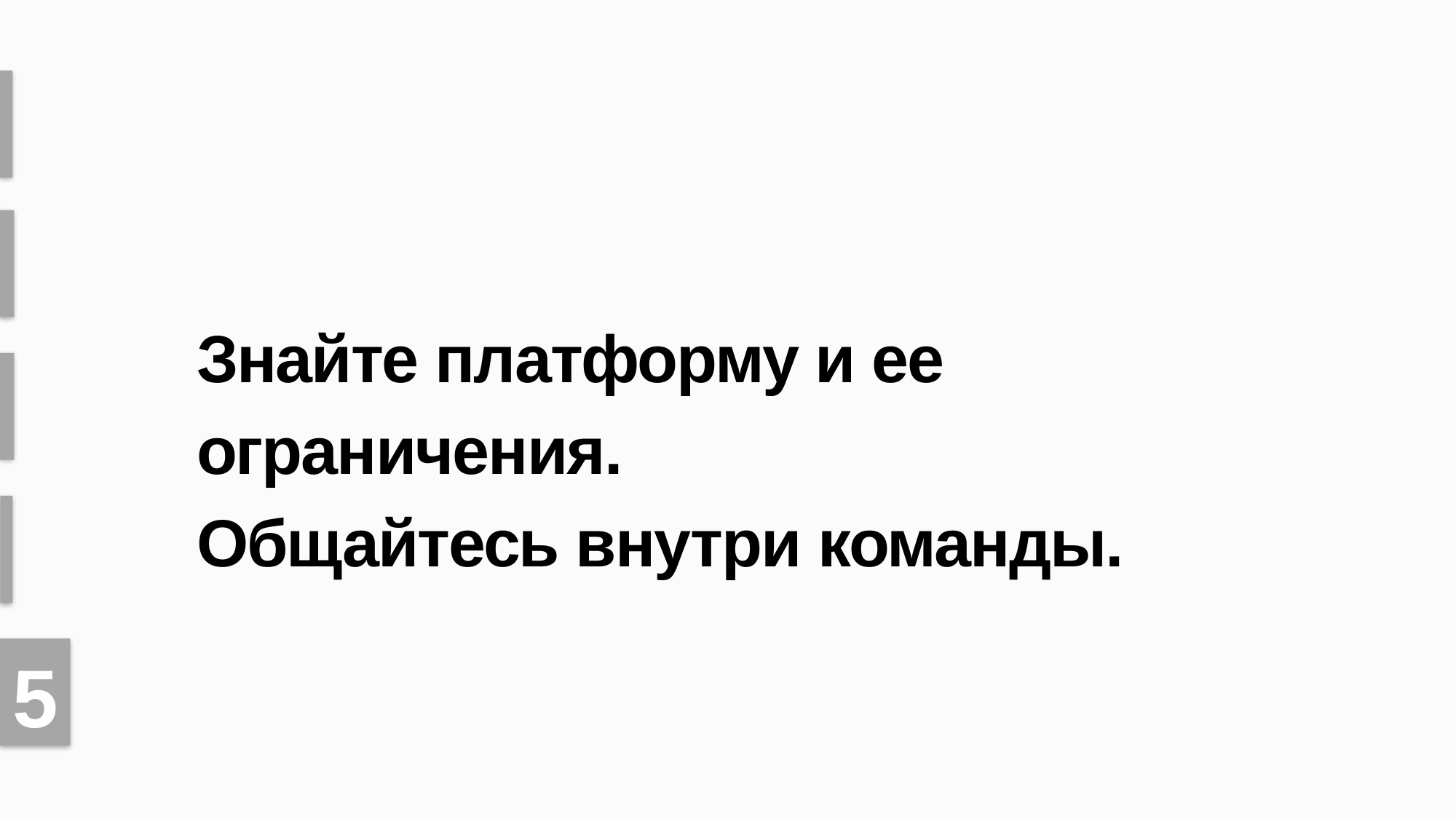

# Знайте платформу и ее ограничения. Общайтесь внутри команды.

5